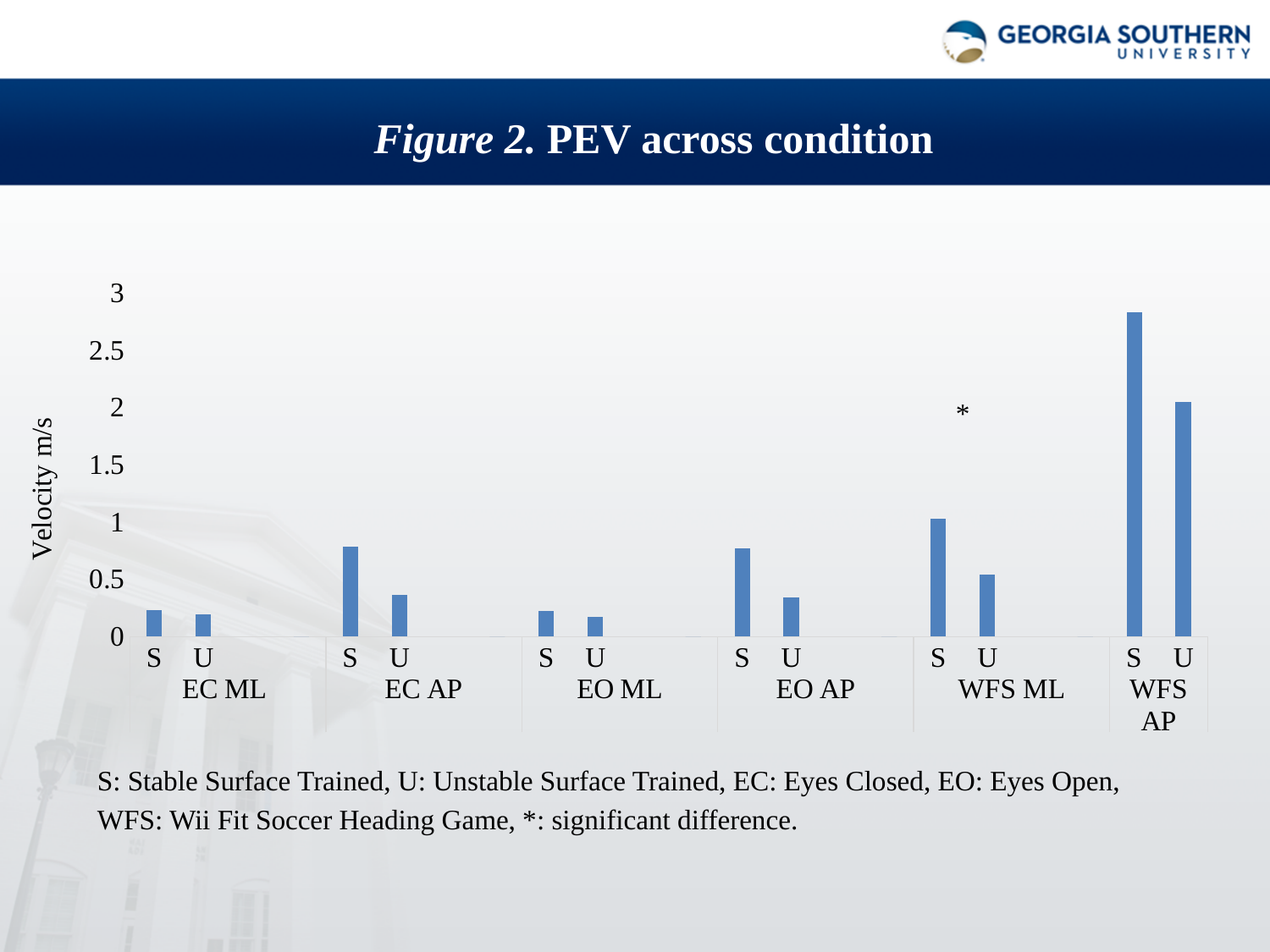

# Figure 2. PEV across condition

### Chart

| Category | PEV |
|---|---|
| S | 0.236 |
| U | 0.196 |
|  | None |
|  | 0.0 |
| S | 0.789 |
| U | 0.364 |
|  | None |
|  | 0.0 |
| S | 0.227 |
| U | 0.176 |
|  | None |
|  | 0.0 |
| S | 0.772 |
| U | 0.3467 |
|  | None |
|  | 0.0 |
| S | 1.032 |
| U | 0.544 |
|  | None |
|  | 0.0 |
| S | 2.833 |
| U | 2.049 |
*
S: Stable Surface Trained, U: Unstable Surface Trained, EC: Eyes Closed, EO: Eyes Open, WFS: Wii Fit Soccer Heading Game, *: significant difference.